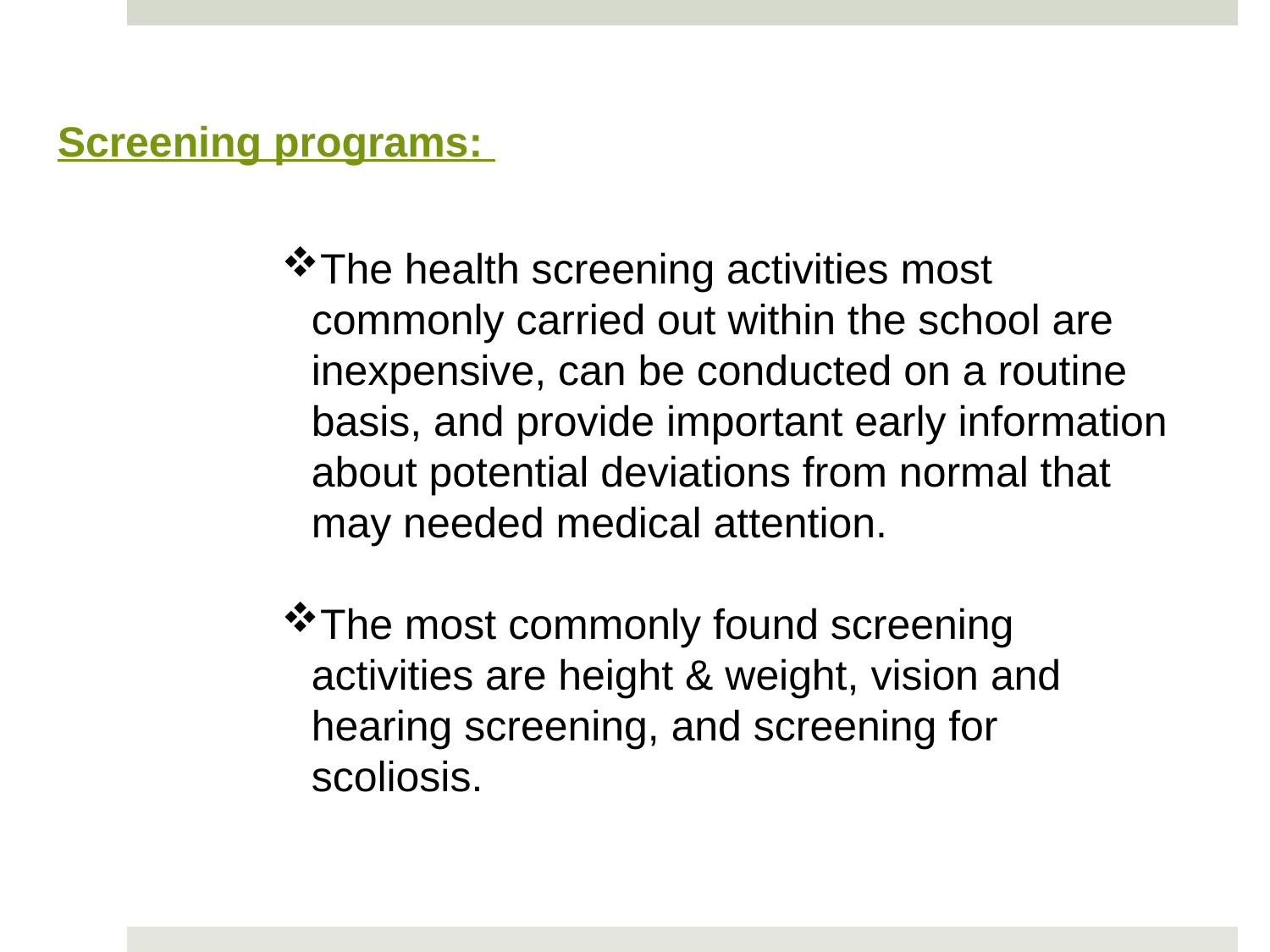

Screening programs:

The health screening activities most commonly carried out within the school are inexpensive, can be conducted on a routine basis, and provide important early information about potential deviations from normal that may needed medical attention.

The most commonly found screening activities are height & weight, vision and hearing screening, and screening for scoliosis.